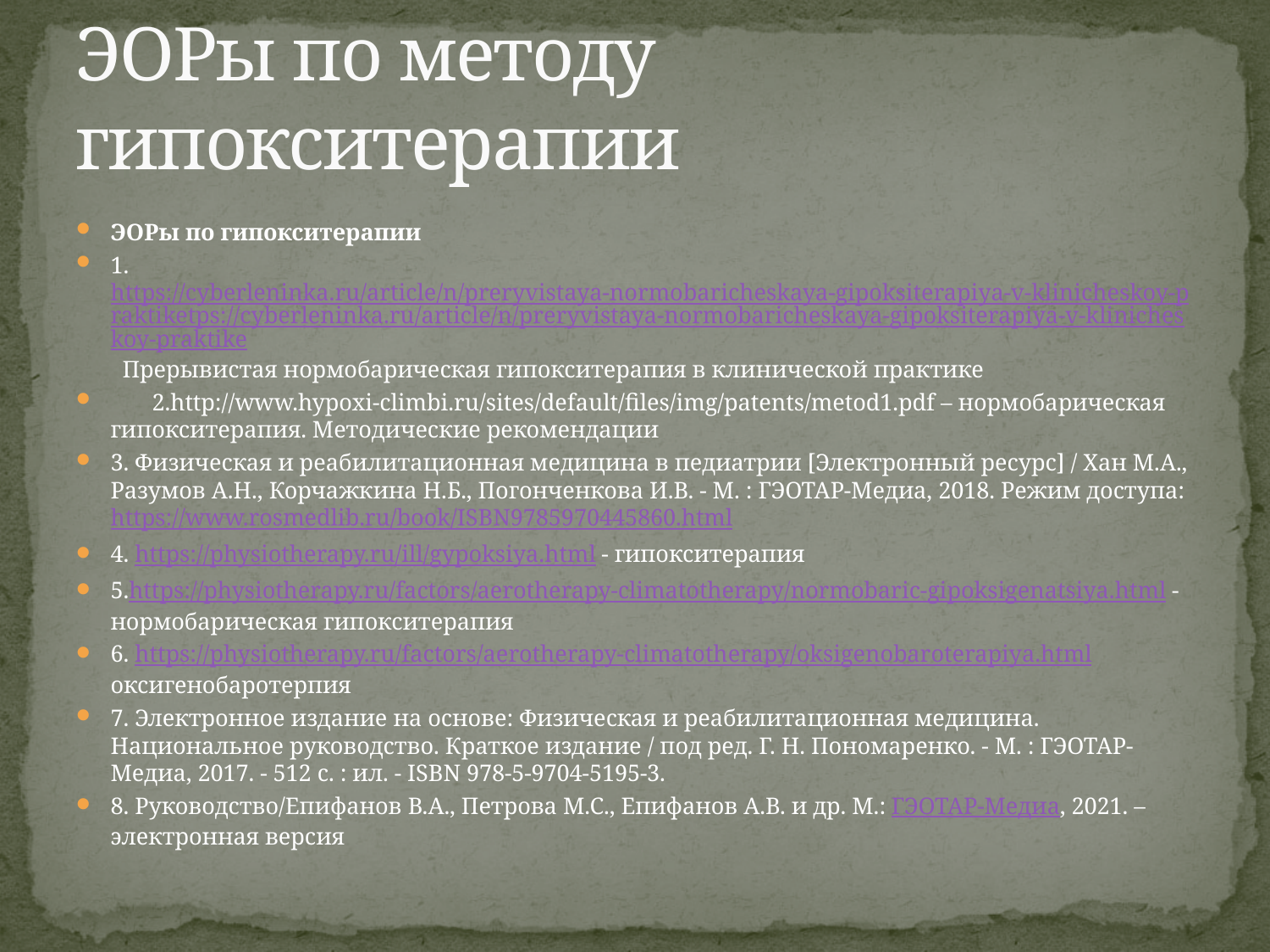

# ЭОРы по методу гипокситерапии
ЭОРы по гипокситерапии
1. https://cyberleninka.ru/article/n/preryvistaya-normobaricheskaya-gipoksiterapiya-v-klinicheskoy-praktiketps://cyberleninka.ru/article/n/preryvistaya-normobaricheskaya-gipoksiterapiya-v-klinicheskoy-praktike  Прерывистая нормобарическая гипокситерапия в клинической практике
       2.http://www.hypoxi-climbi.ru/sites/default/files/img/patents/metod1.pdf – нормобарическая гипокситерапия. Методические рекомендации
3. Физическая и реабилитационная медицина в педиатрии [Электронный ресурс] / Хан М.А., Разумов А.Н., Корчажкина Н.Б., Погонченкова И.В. - М. : ГЭОТАР-Медиа, 2018. Режим доступа: https://www.rosmedlib.ru/book/ISBN9785970445860.html
4. https://physiotherapy.ru/ill/gypoksiya.html - гипокситерапия
5.https://physiotherapy.ru/factors/aerotherapy-climatotherapy/normobaric-gipoksigenatsiya.html - нормобарическая гипокситерапия
6. https://physiotherapy.ru/factors/aerotherapy-climatotherapy/oksigenobaroterapiya.html оксигенобаротерпия
7. Электронное издание на основе: Физическая и реабилитационная медицина. Национальное руководство. Краткое издание / под ред. Г. Н. Пономаренко. - М. : ГЭОТАР-Медиа, 2017. - 512 с. : ил. - ISBN 978-5-9704-5195-3.
8. Руководство/Епифанов В.А., Петрова М.С., Епифанов А.В. и др. М.: ГЭОТАР-Медиа, 2021. – электронная версия